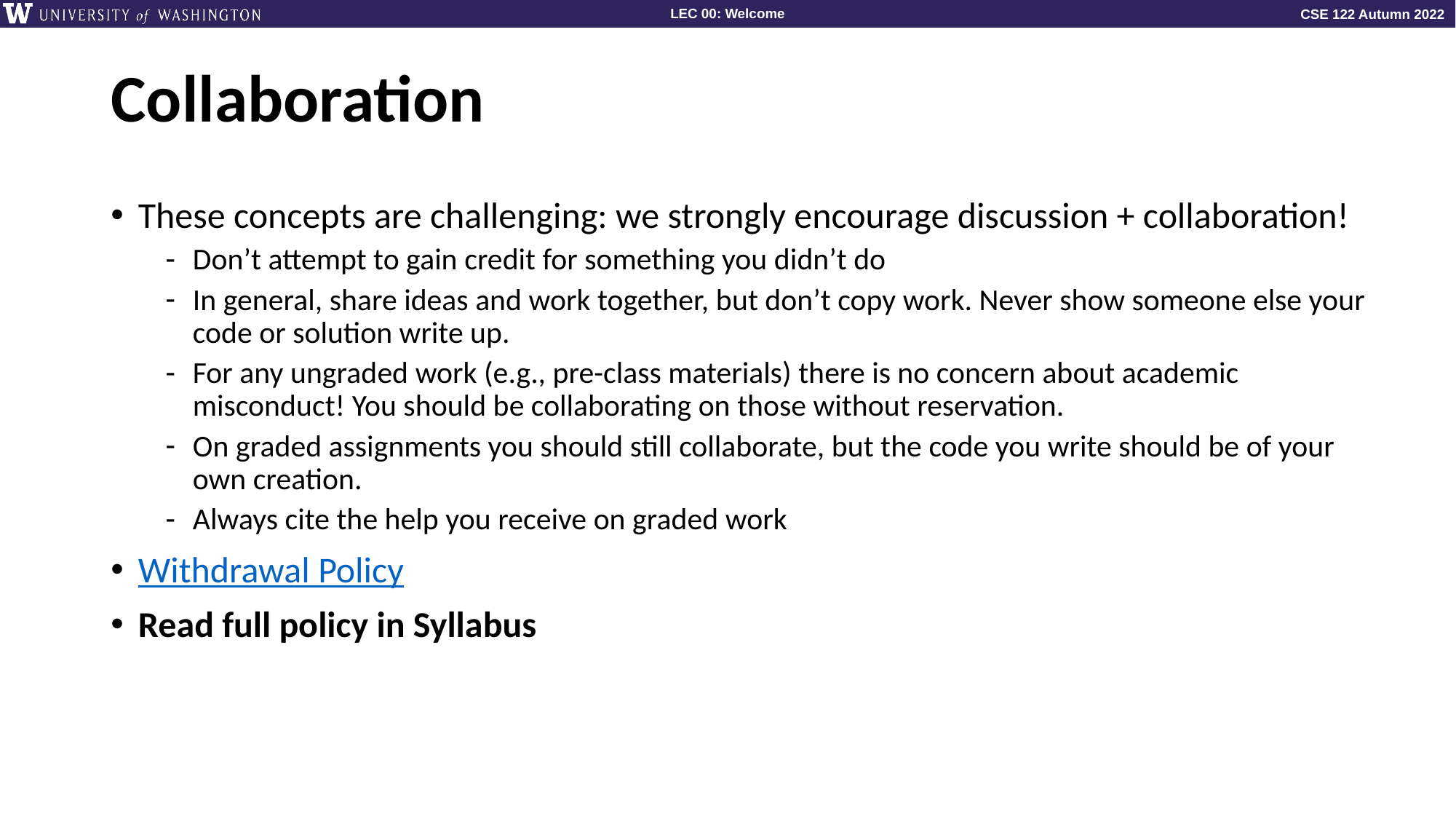

# Collaboration
These concepts are challenging: we strongly encourage discussion + collaboration!
Don’t attempt to gain credit for something you didn’t do
In general, share ideas and work together, but don’t copy work. Never show someone else your code or solution write up.
For any ungraded work (e.g., pre-class materials) there is no concern about academic misconduct! You should be collaborating on those without reservation.
On graded assignments you should still collaborate, but the code you write should be of your own creation.
Always cite the help you receive on graded work
Withdrawal Policy
Read full policy in Syllabus